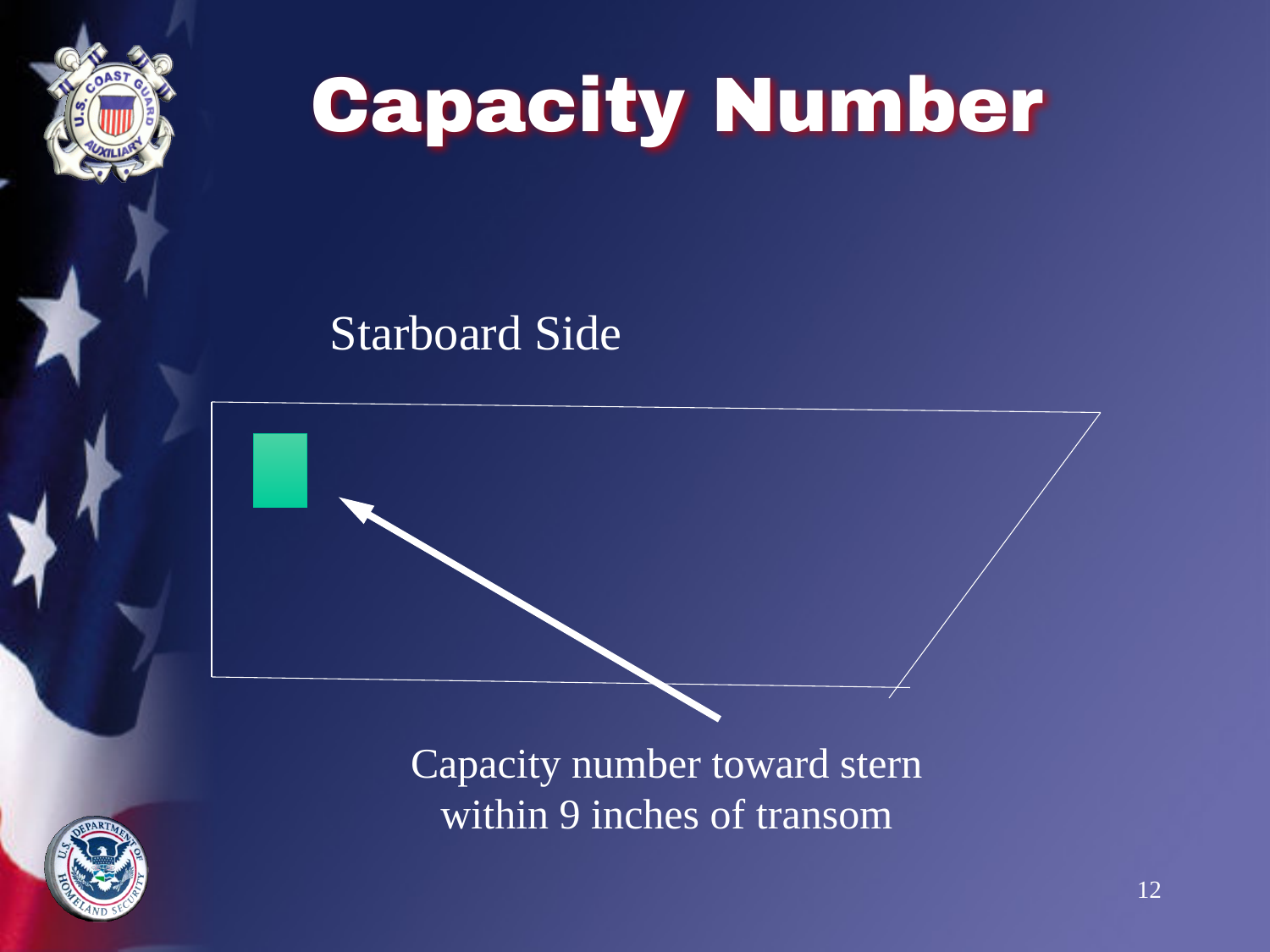

# Capacity Number

Starboard Side

Capacity number toward stern within 9 inches of transom
12